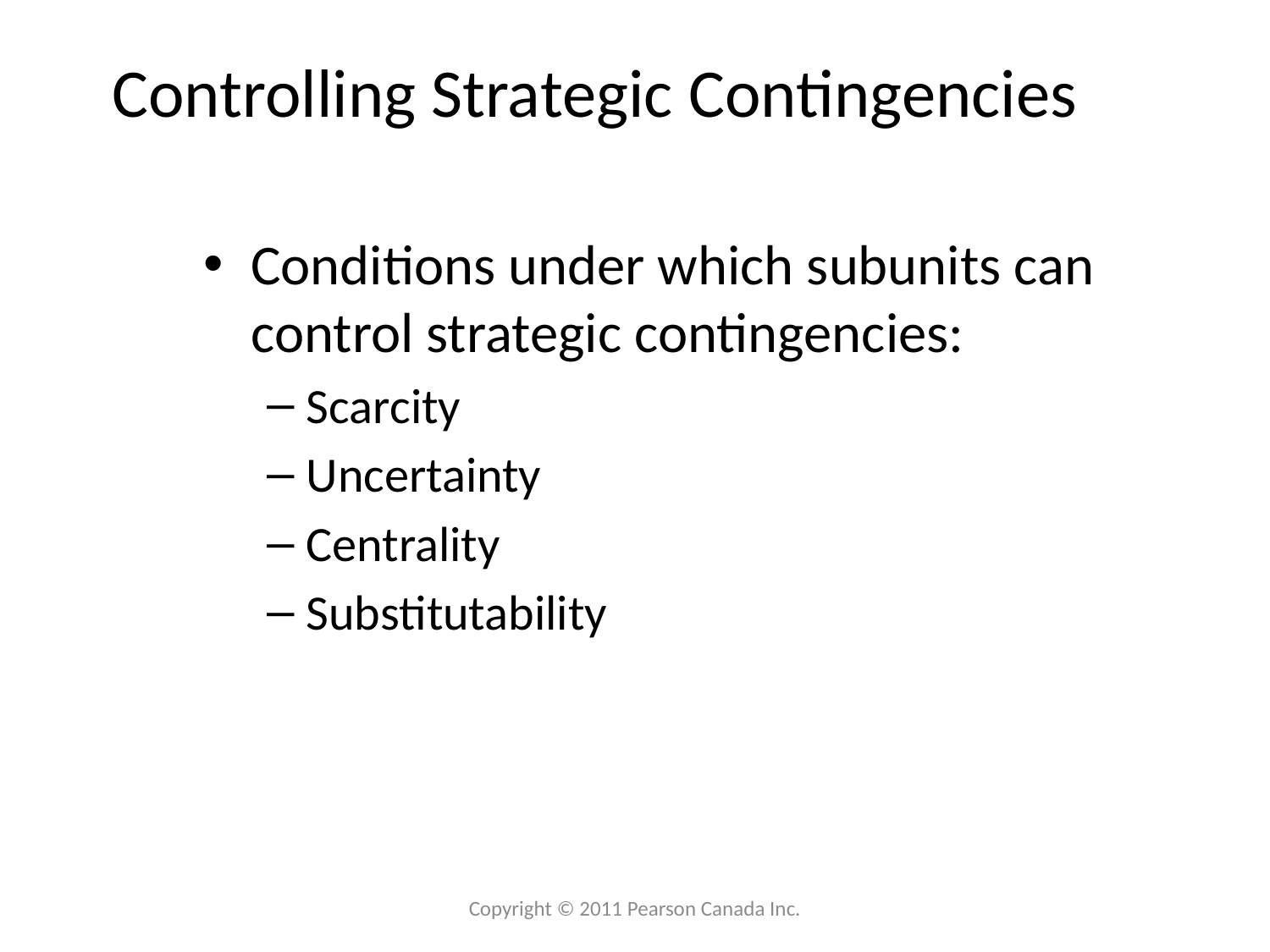

# Controlling Strategic Contingencies
Conditions under which subunits can control strategic contingencies:
Scarcity
Uncertainty
Centrality
Substitutability
Copyright © 2011 Pearson Canada Inc.